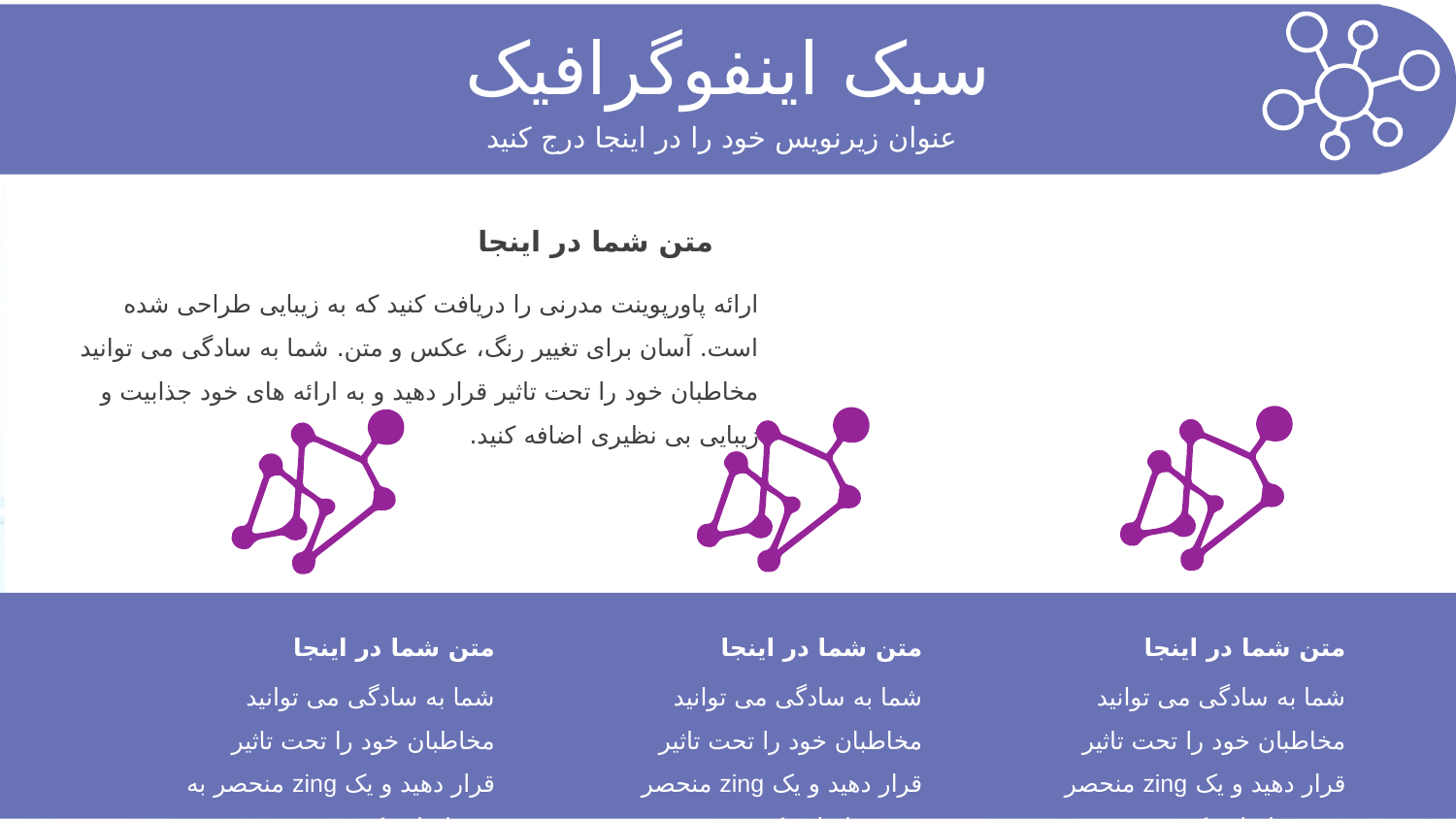

سبک اینفوگرافیک
عنوان زیرنویس خود را در اینجا درج کنید
متن شما در اینجا
ارائه پاورپوینت مدرنی را دریافت کنید که به زیبایی طراحی شده است. آسان برای تغییر رنگ، عکس و متن. شما به سادگی می توانید مخاطبان خود را تحت تاثیر قرار دهید و به ارائه های خود جذابیت و زیبایی بی نظیری اضافه کنید.

متن شما در اینجا
شما به سادگی می توانید مخاطبان خود را تحت تاثیر قرار دهید و یک zing منحصر به فرد اضافه کنید.
متن شما در اینجا
شما به سادگی می توانید مخاطبان خود را تحت تاثیر قرار دهید و یک zing منحصر به فرد اضافه کنید.
متن شما در اینجا
شما به سادگی می توانید مخاطبان خود را تحت تاثیر قرار دهید و یک zing منحصر به فرد اضافه کنید.